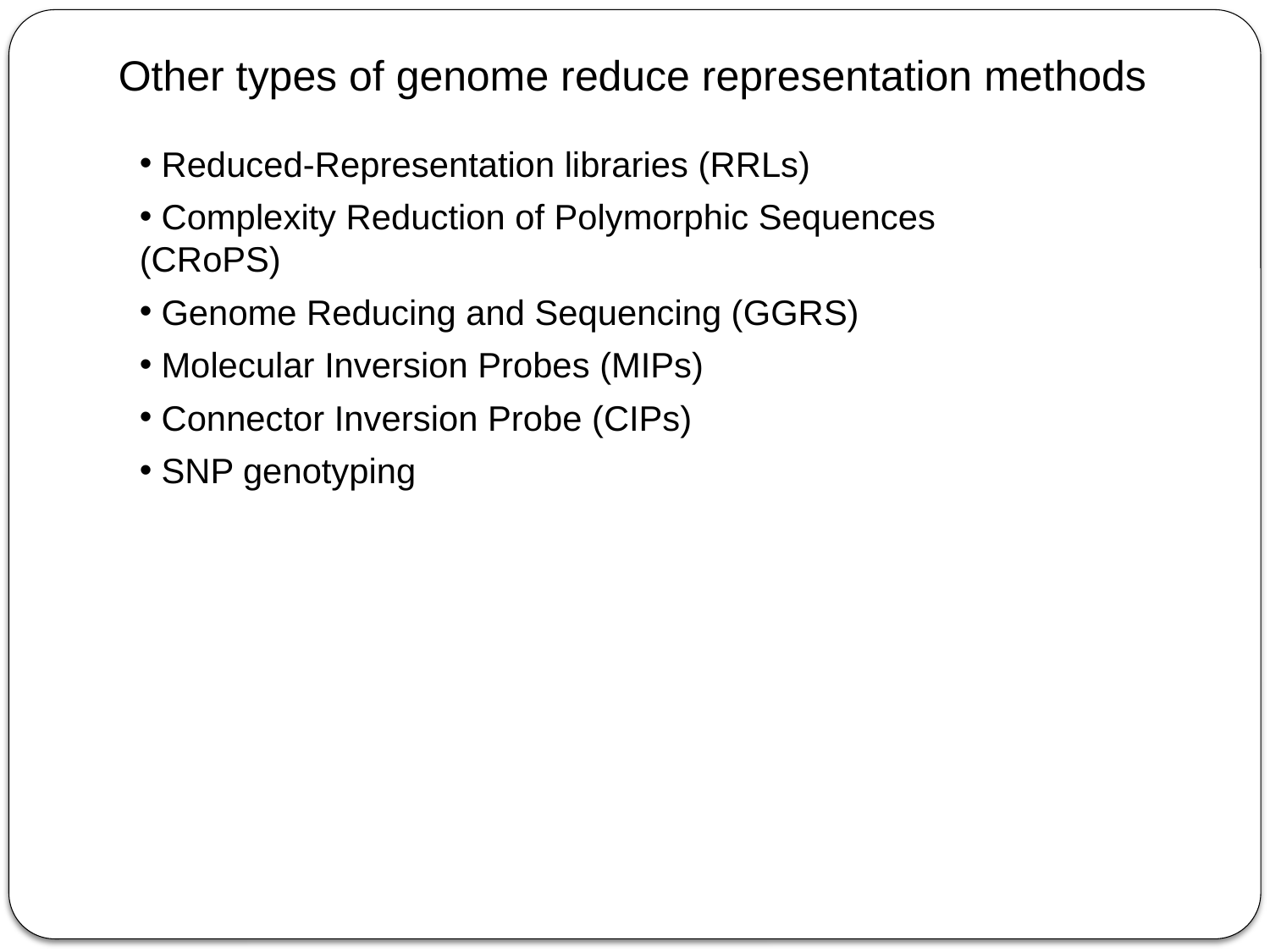

Other types of genome reduce representation methods

 Reduced-Representation libraries (RRLs)
 Complexity Reduction of Polymorphic Sequences (CRoPS)
 Genome Reducing and Sequencing (GGRS)
 Molecular Inversion Probes (MIPs)
 Connector Inversion Probe (CIPs)
 SNP genotyping